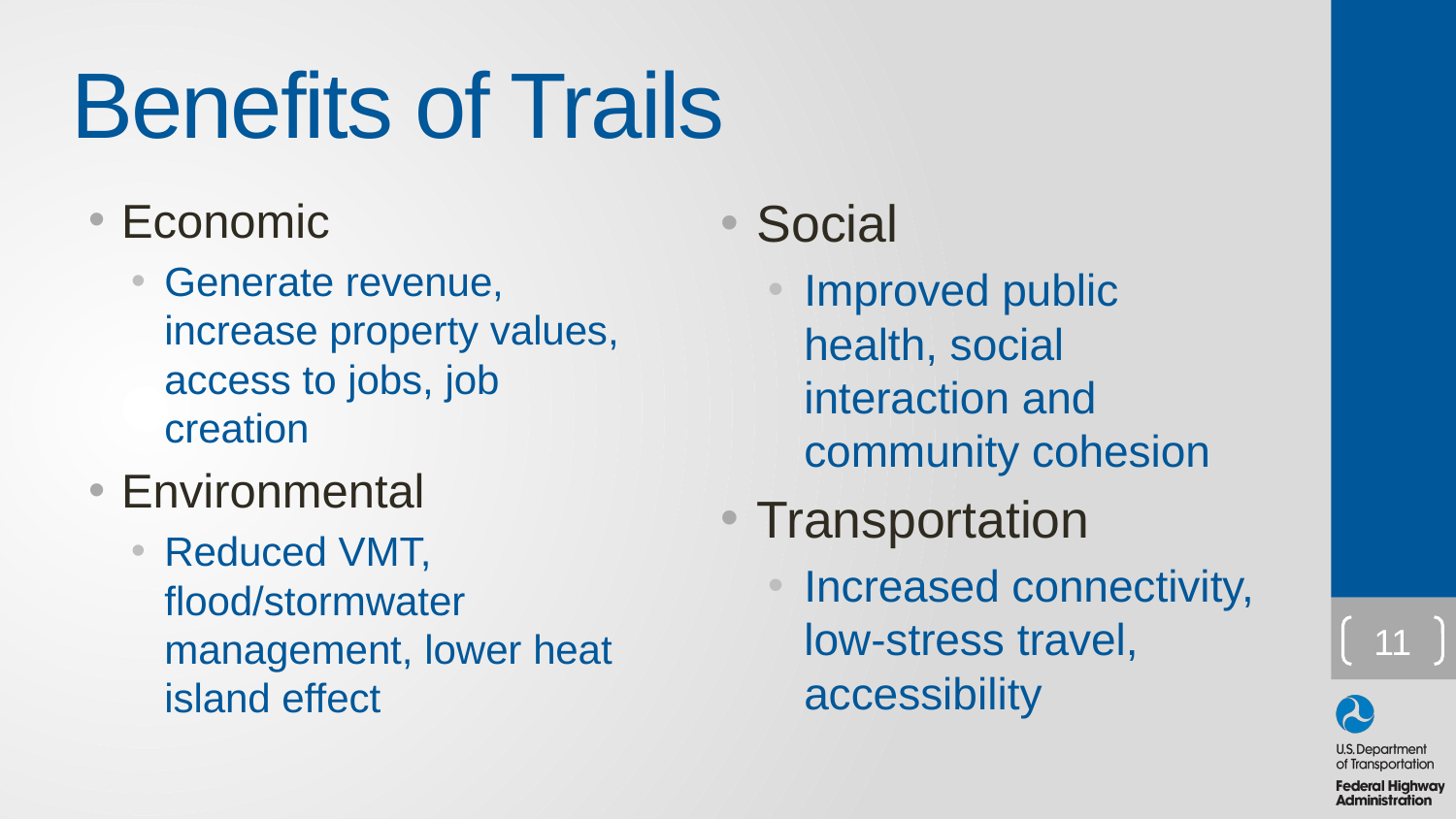

# Benefits of Trails
Economic
Generate revenue, increase property values, access to jobs, job creation
Environmental
Reduced VMT, flood/stormwater management, lower heat island effect

Social
Improved public health, social interaction and community cohesion
Transportation
Increased connectivity, low-stress travel, accessibility
11